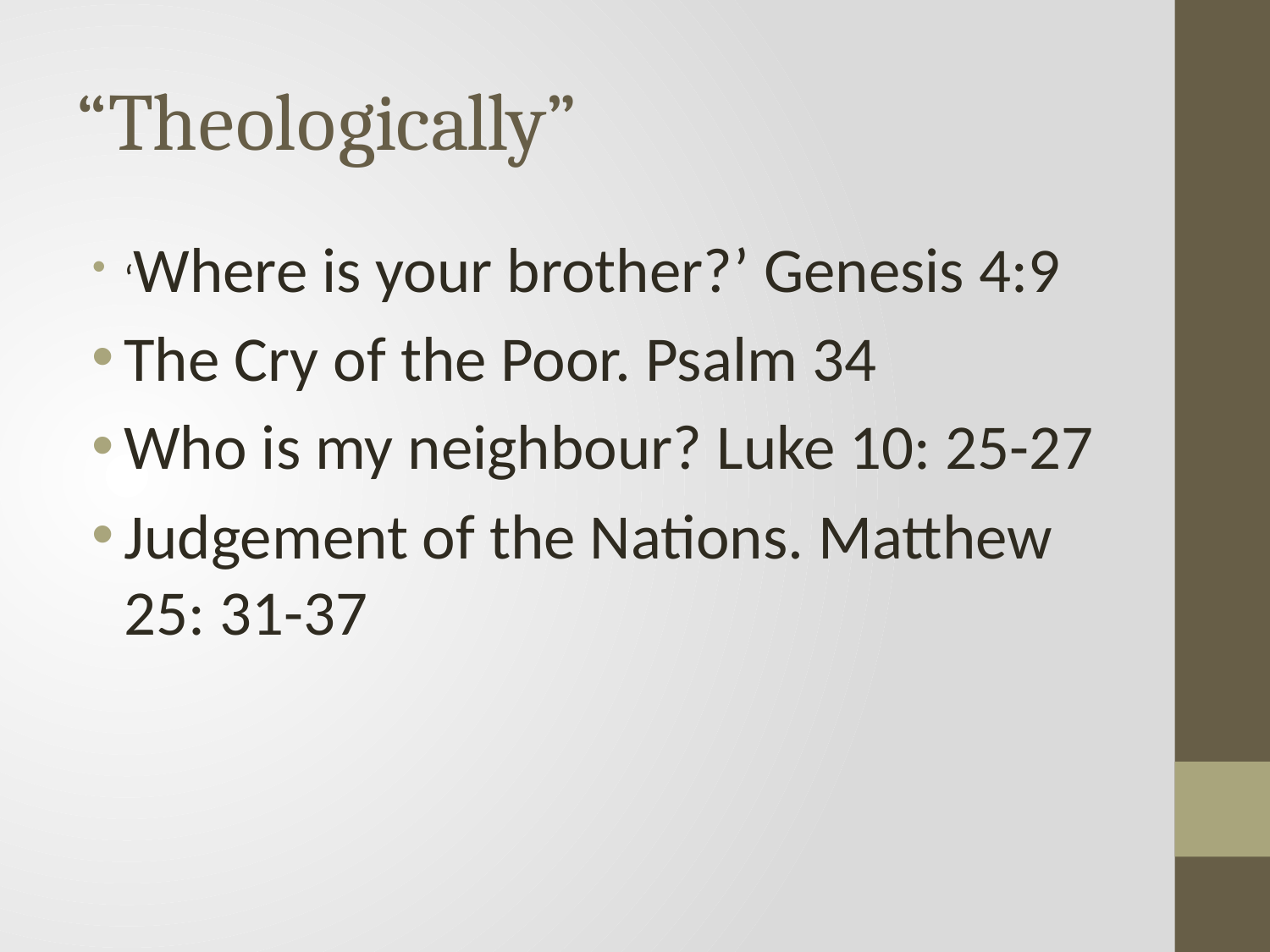

# “Theologically”
‘Where is your brother?’ Genesis 4:9
The Cry of the Poor. Psalm 34
Who is my neighbour? Luke 10: 25-27
Judgement of the Nations. Matthew 25: 31-37